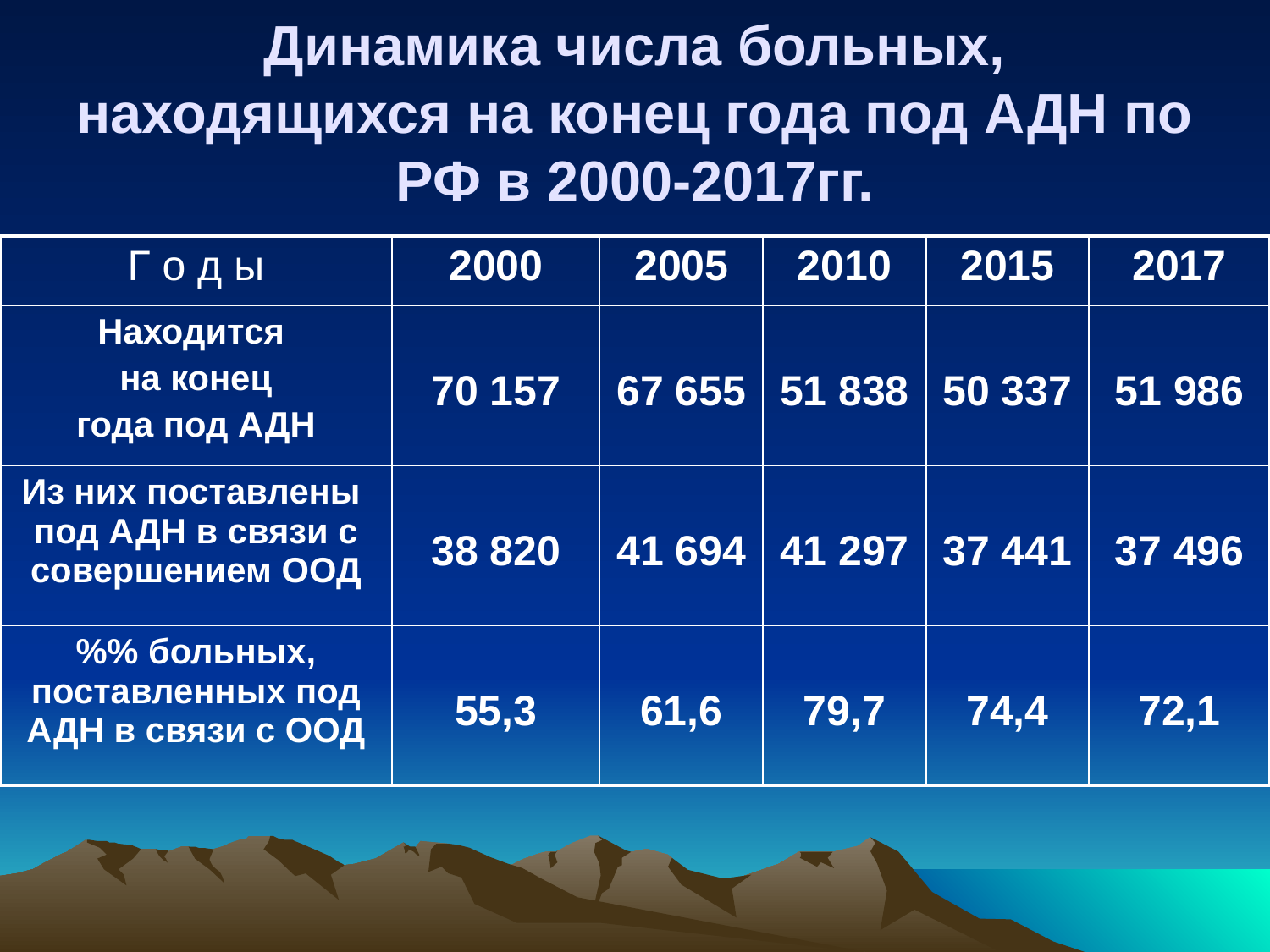

# Динамика числа больных, находящихся на конец года под АДН по РФ в 2000-2017гг.
| Г о д ы | 2000 | 2005 | 2010 | 2015 | 2017 |
| --- | --- | --- | --- | --- | --- |
| Находится на конец года под АДН | 70 157 | 67 655 | 51 838 | 50 337 | 51 986 |
| Из них поставлены под АДН в связи с совершением ООД | 38 820 | 41 694 | 41 297 | 37 441 | 37 496 |
| %% больных, поставленных под АДН в связи с ООД | 55,3 | 61,6 | 79,7 | 74,4 | 72,1 |